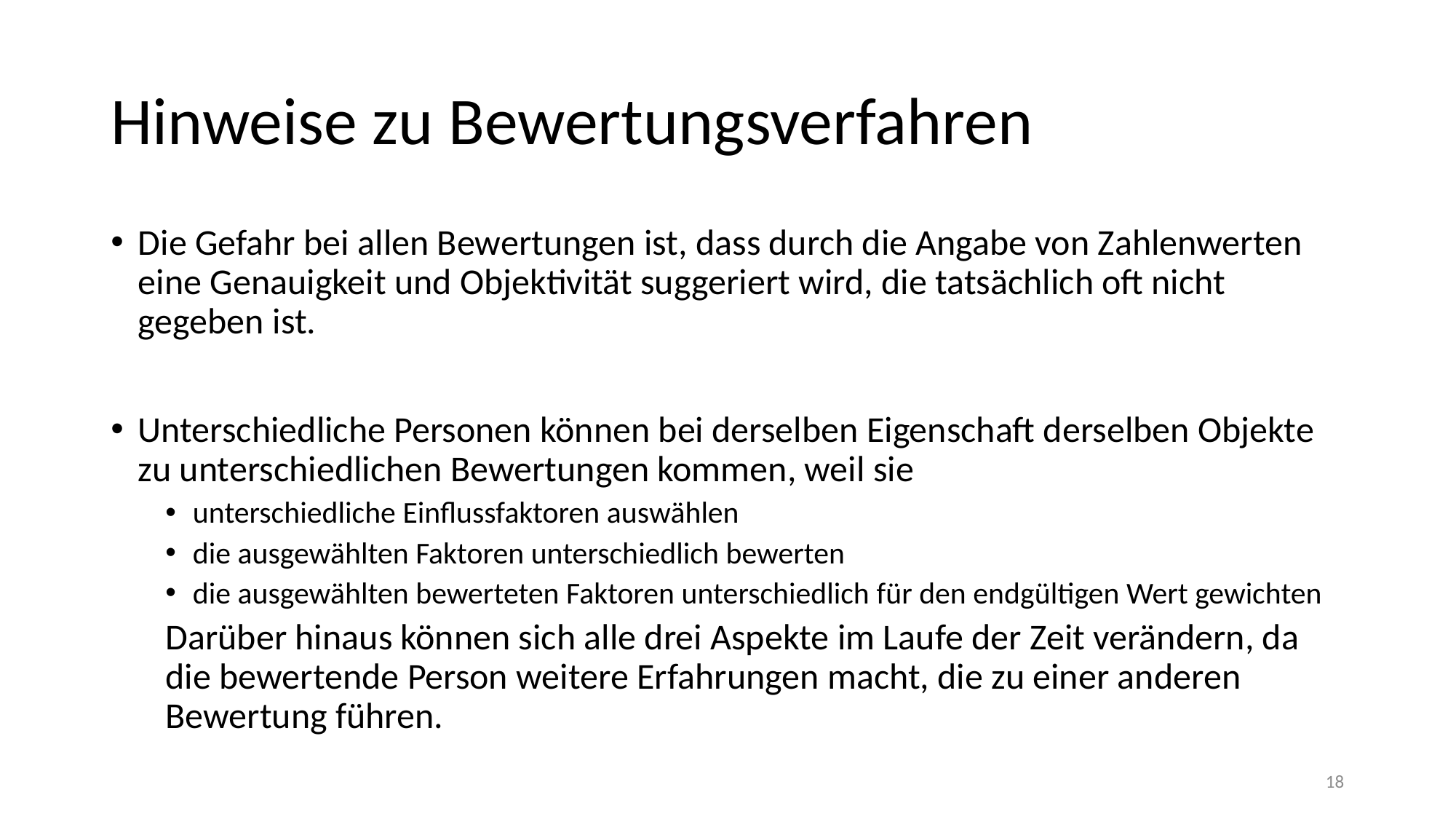

# Hinweise zu Bewertungsverfahren
Die Gefahr bei allen Bewertungen ist, dass durch die Angabe von Zahlenwerten eine Genauigkeit und Objektivität suggeriert wird, die tatsächlich oft nicht gegeben ist.

Unterschiedliche Personen können bei derselben Eigenschaft derselben Objekte zu unterschiedlichen Bewertungen kommen, weil sie
unterschiedliche Einflussfaktoren auswählen
die ausgewählten Faktoren unterschiedlich bewerten
die ausgewählten bewerteten Faktoren unterschiedlich für den endgültigen Wert gewichten
Darüber hinaus können sich alle drei Aspekte im Laufe der Zeit verändern, da die bewertende Person weitere Erfahrungen macht, die zu einer anderen Bewertung führen.

18